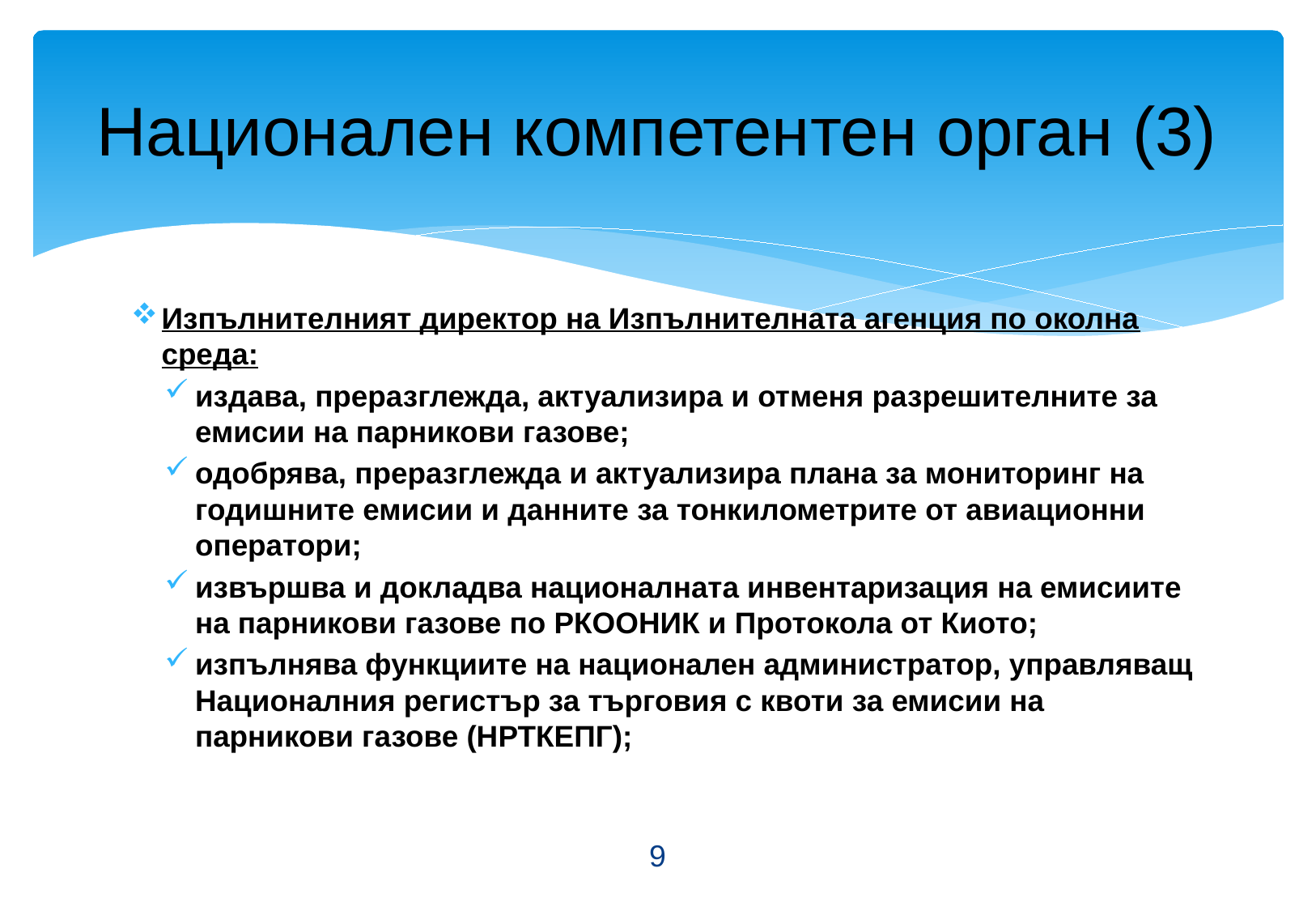

# Национален компетентен орган (3)
Изпълнителният директор на Изпълнителната агенция по околна среда:
издава, преразглежда, актуализира и отменя разрешителните за емисии на парникови газове;
одобрява, преразглежда и актуализира плана за мониторинг на годишните емисии и данните за тонкилометрите от авиационни оператори;
извършва и докладва националната инвентаризация на емисиите на парникови газове по РКООНИК и Протокола от Киото;
изпълнява функциите на национален администратор, управляващ Националния регистър за търговия с квоти за емисии на парникови газове (НРТКЕПГ);

9